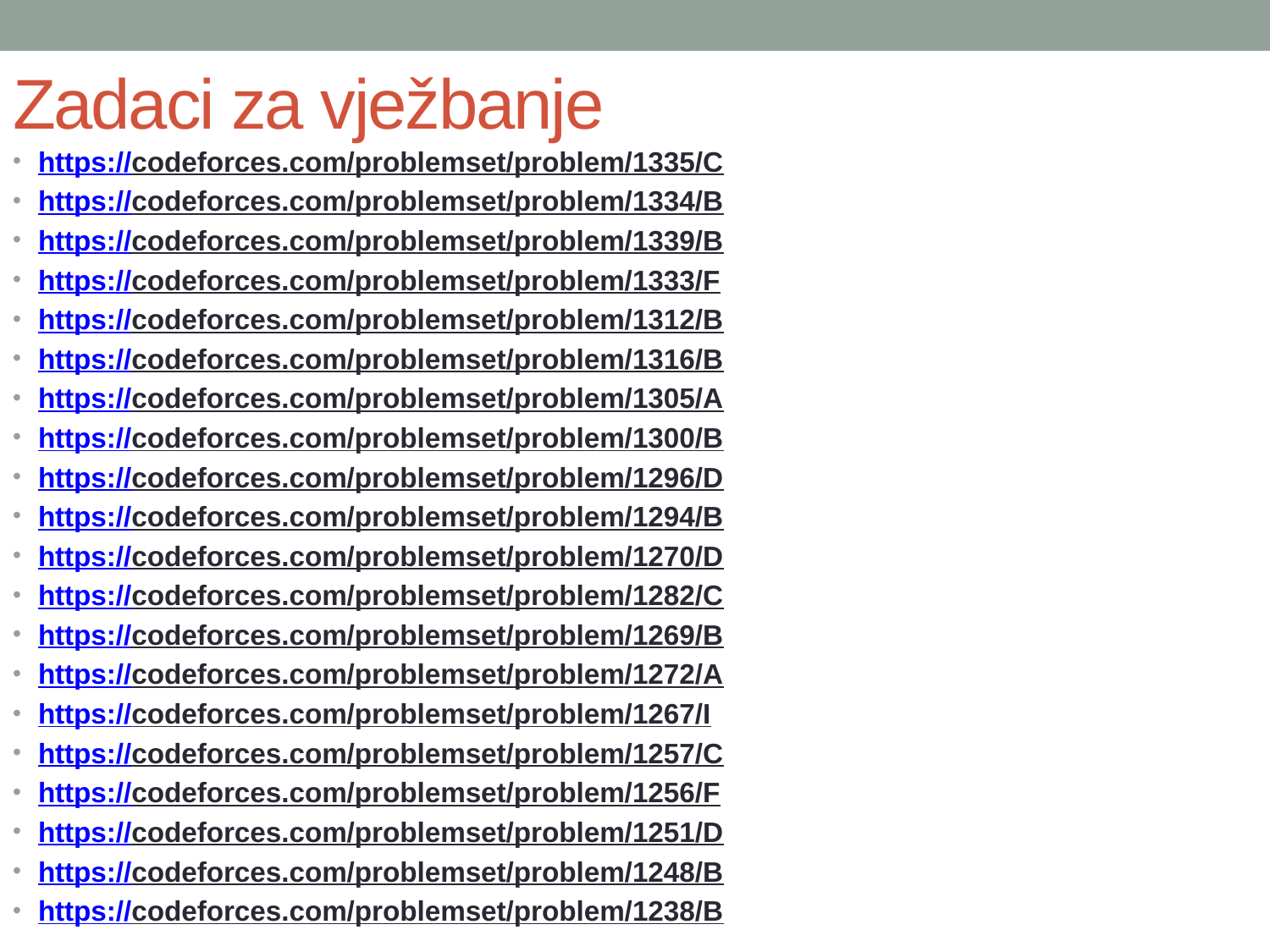

# Zadaci za vježbanje
https://codeforces.com/problemset/problem/1335/C
https://codeforces.com/problemset/problem/1334/B
https://codeforces.com/problemset/problem/1339/B
https://codeforces.com/problemset/problem/1333/F
https://codeforces.com/problemset/problem/1312/B
https://codeforces.com/problemset/problem/1316/B
https://codeforces.com/problemset/problem/1305/A
https://codeforces.com/problemset/problem/1300/B
https://codeforces.com/problemset/problem/1296/D
https://codeforces.com/problemset/problem/1294/B
https://codeforces.com/problemset/problem/1270/D
https://codeforces.com/problemset/problem/1282/C
https://codeforces.com/problemset/problem/1269/B
https://codeforces.com/problemset/problem/1272/A
https://codeforces.com/problemset/problem/1267/I
https://codeforces.com/problemset/problem/1257/C
https://codeforces.com/problemset/problem/1256/F
https://codeforces.com/problemset/problem/1251/D
https://codeforces.com/problemset/problem/1248/B
https://codeforces.com/problemset/problem/1238/B